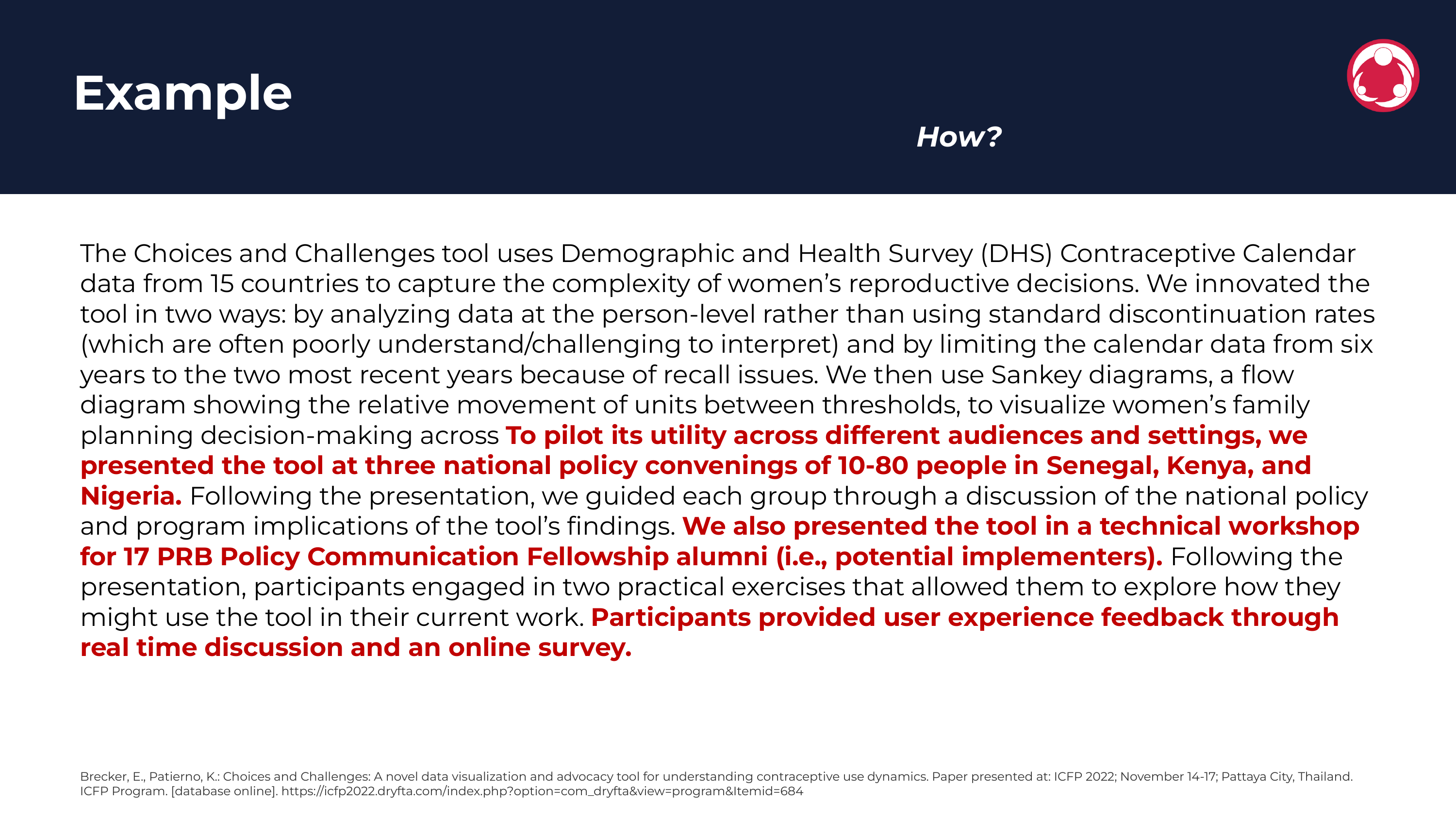

Example
How?
The Choices and Challenges tool uses Demographic and Health Survey (DHS) Contraceptive Calendar data from 15 countries to capture the complexity of women’s reproductive decisions. We innovated the tool in two ways: by analyzing data at the person-level rather than using standard discontinuation rates (which are often poorly understand/challenging to interpret) and by limiting the calendar data from six years to the two most recent years because of recall issues. We then use Sankey diagrams, a flow diagram showing the relative movement of units between thresholds, to visualize women’s family planning decision-making across To pilot its utility across different audiences and settings, we presented the tool at three national policy convenings of 10-80 people in Senegal, Kenya, and Nigeria. Following the presentation, we guided each group through a discussion of the national policy and program implications of the tool’s findings. We also presented the tool in a technical workshop for 17 PRB Policy Communication Fellowship alumni (i.e., potential implementers). Following the presentation, participants engaged in two practical exercises that allowed them to explore how they might use the tool in their current work. Participants provided user experience feedback through real time discussion and an online survey.
Brecker, E., Patierno, K.: Choices and Challenges: A novel data visualization and advocacy tool for understanding contraceptive use dynamics. Paper presented at: ICFP 2022; November 14-17; Pattaya City, Thailand. ICFP Program. [database online]. https://icfp2022.dryfta.com/index.php?option=com_dryfta&view=program&Itemid=684